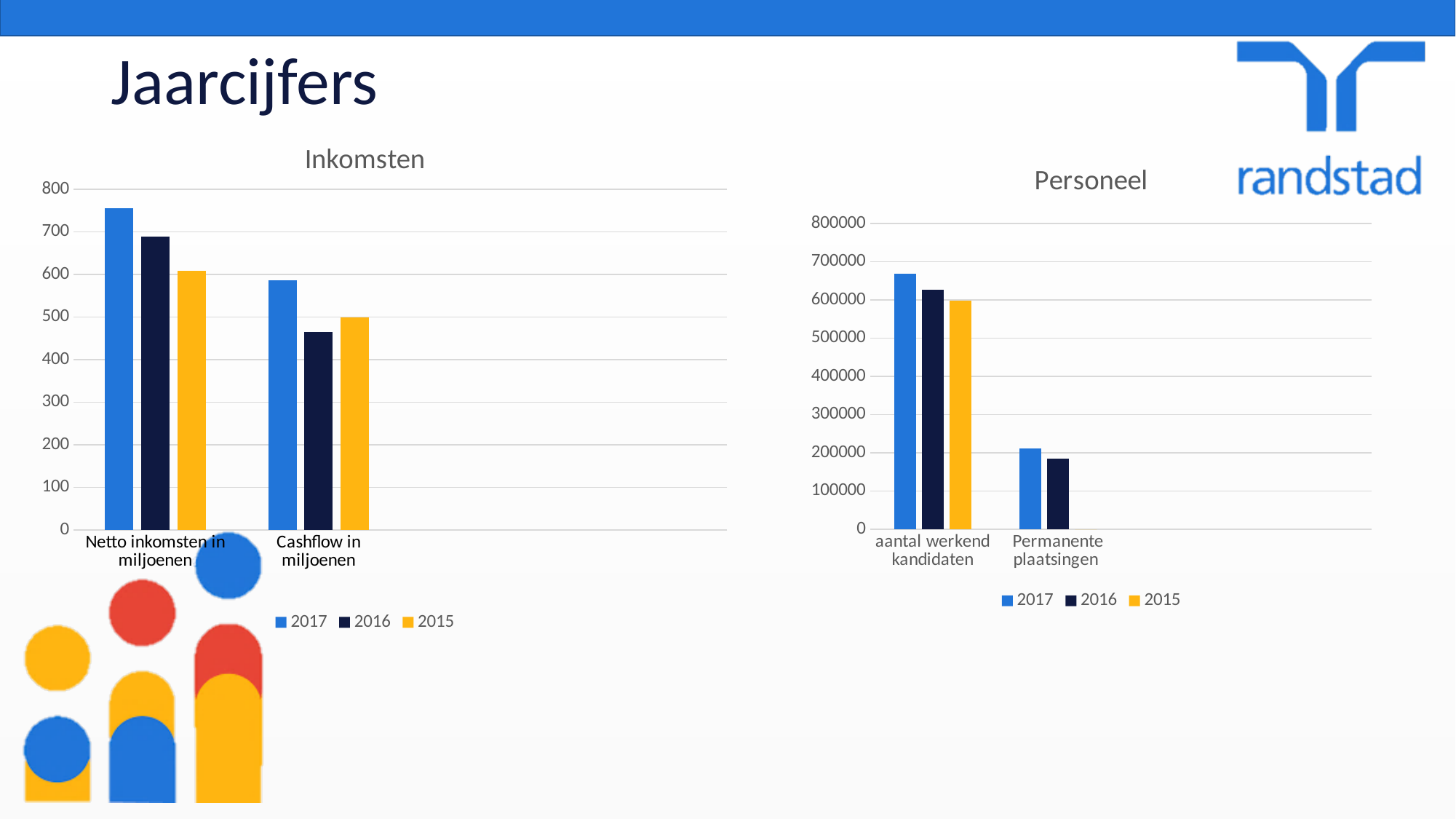

# Jaarcijfers

### Chart: Inkomsten

| Category | 2017 | 2016 | 2015 |
|---|---|---|---|
| Netto inkomsten in miljoenen | 756.0 | 688.9 | 608.3 |
| Cashflow in miljoenen | 586.0 | 464.9 | 498.8 |

### Chart: Personeel

| Category | 2017 | 2016 | 2015 |
|---|---|---|---|
| aantal werkend kandidaten | 668800.0 | 626300.0 | 597400.0 |
| Permanente plaatsingen  | 212200.0 | 183900.0 | 0.0 |